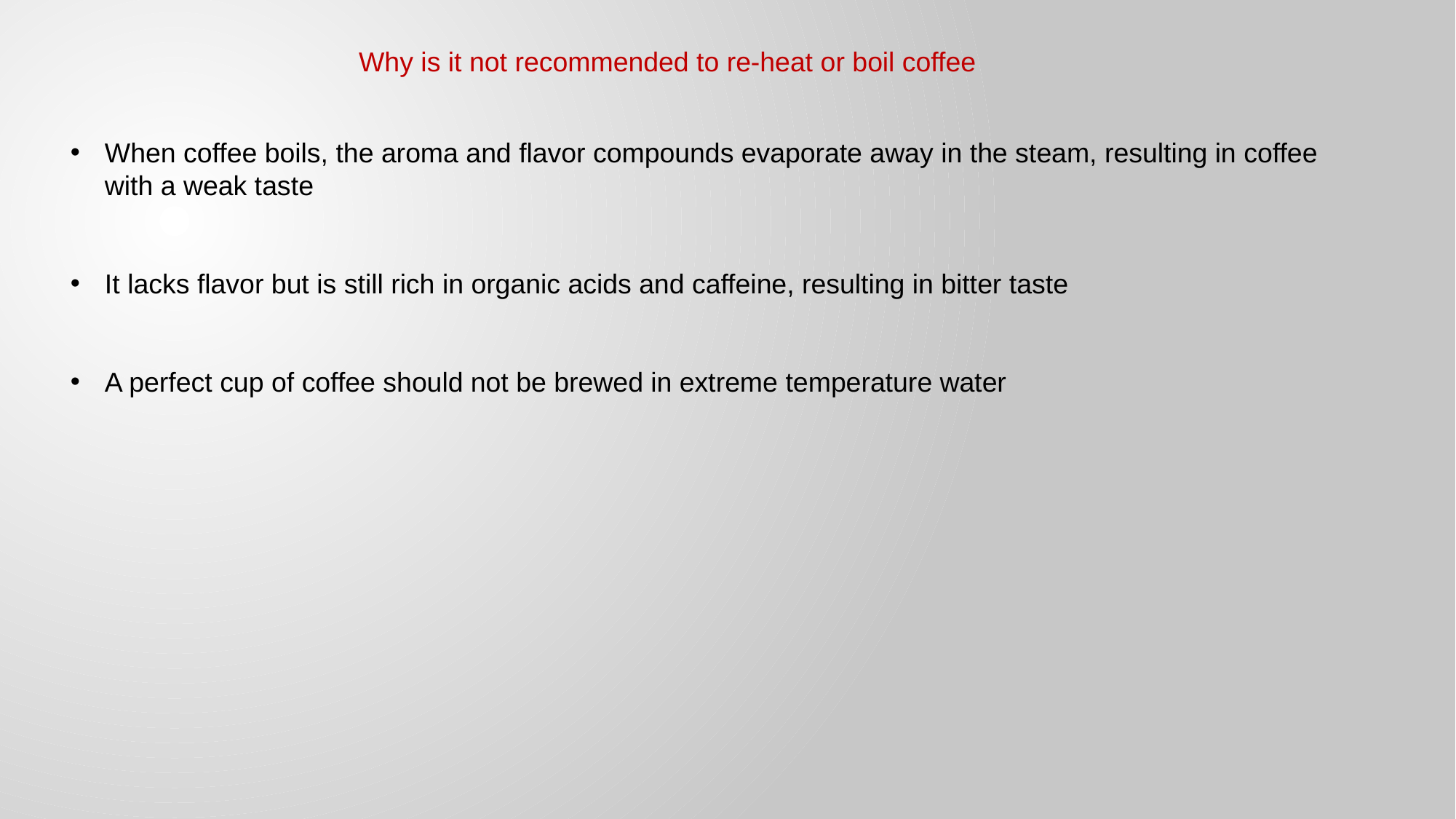

Why is it not recommended to re-heat or boil coffee
When coffee boils, the aroma and flavor compounds evaporate away in the steam, resulting in coffee with a weak taste

It lacks flavor but is still rich in organic acids and caffeine, resulting in bitter taste

A perfect cup of coffee should not be brewed in extreme temperature water